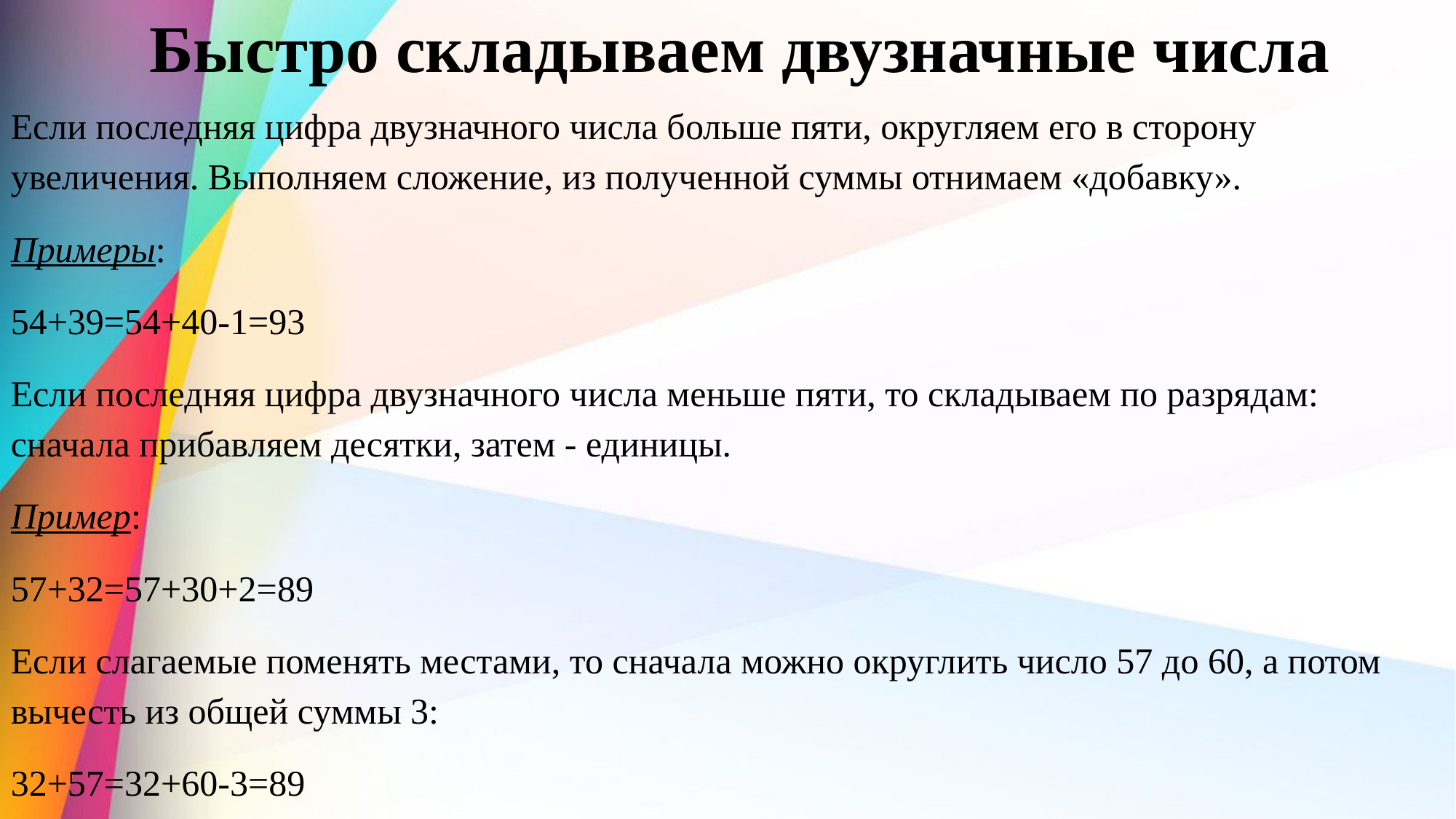

# Быстро складываем двузначные числа
Если последняя цифра двузначного числа больше пяти, округляем его в сторону увеличения. Выполняем сложение, из полученной суммы отнимаем «добавку».
Примеры:
54+39=54+40-1=93
Если последняя цифра двузначного числа меньше пяти, то складываем по разрядам: сначала прибавляем десятки, затем - единицы.
Пример:
57+32=57+30+2=89
Если слагаемые поменять местами, то сначала можно округлить число 57 до 60, а потом вычесть из общей суммы 3:
32+57=32+60-3=89